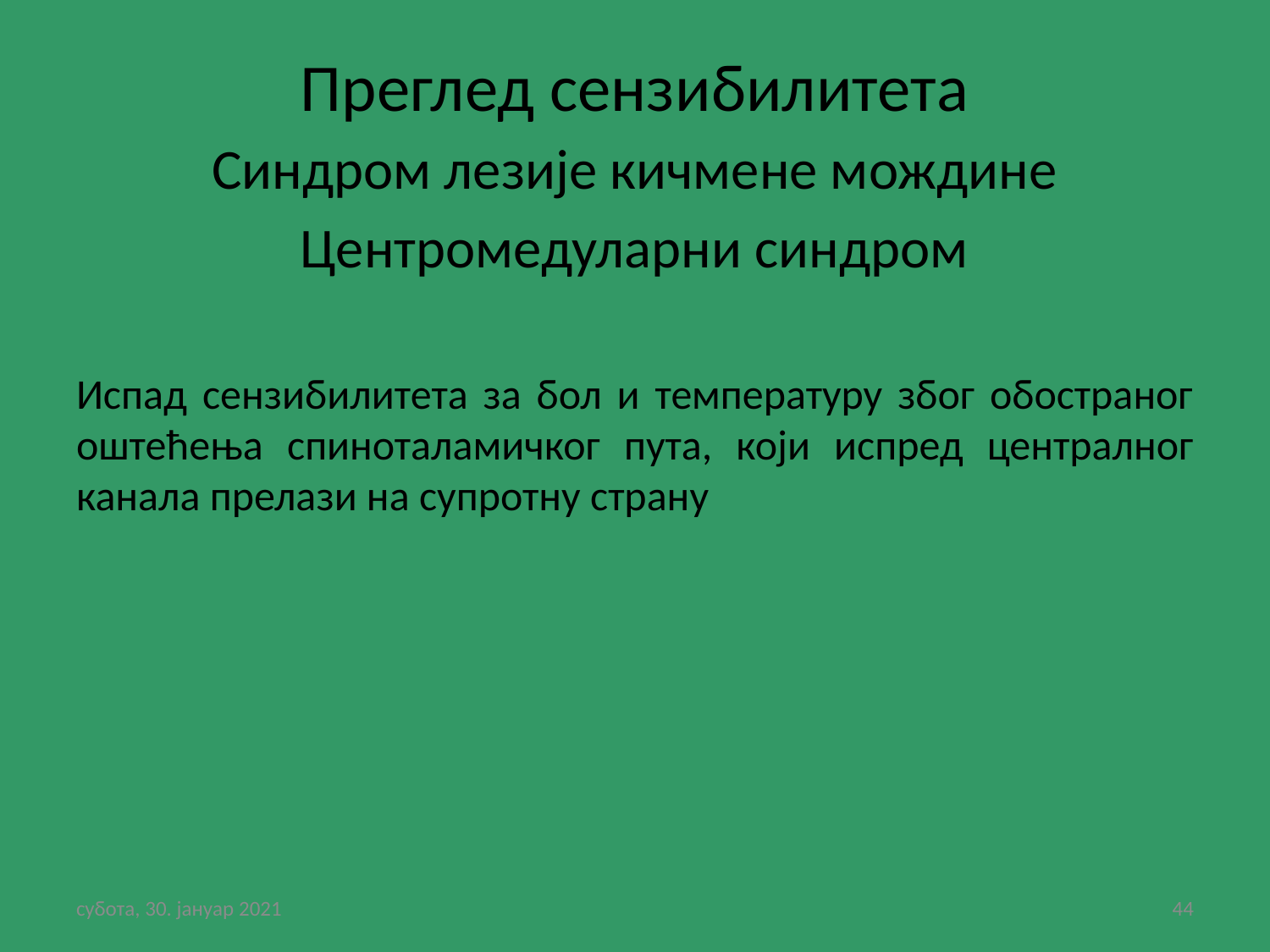

# Преглед сензибилитета
Синдром лезије кичмене мождине
Центромедуларни синдром

Испад сензибилитета за бол и температуру због обостраног оштећења спиноталамичког пута, који испред централног канала прелази на супротну страну
субота, 30. јануар 2021
44